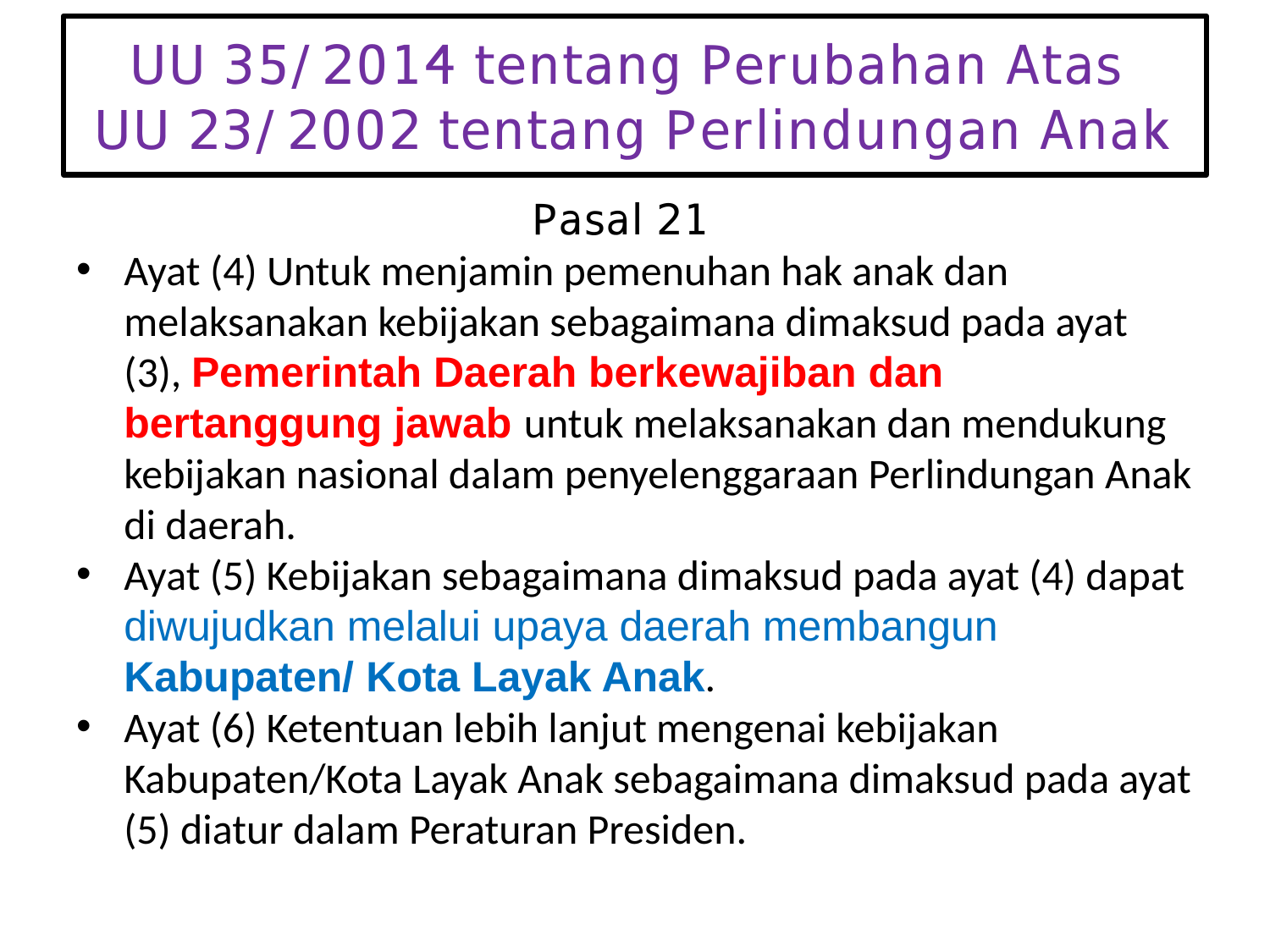

# UU 35/2014 tentang Perubahan Atas UU 23/2002 tentang Perlindungan Anak
Pasal 21
Ayat (4) Untuk menjamin pemenuhan hak anak dan melaksanakan kebijakan sebagaimana dimaksud pada ayat (3), Pemerintah Daerah berkewajiban dan bertanggung jawab untuk melaksanakan dan mendukung kebijakan nasional dalam penyelenggaraan Perlindungan Anak di daerah.
Ayat (5) Kebijakan sebagaimana dimaksud pada ayat (4) dapat diwujudkan melalui upaya daerah membangun Kabupaten/ Kota Layak Anak.
Ayat (6) Ketentuan lebih lanjut mengenai kebijakan Kabupaten/Kota Layak Anak sebagaimana dimaksud pada ayat (5) diatur dalam Peraturan Presiden.